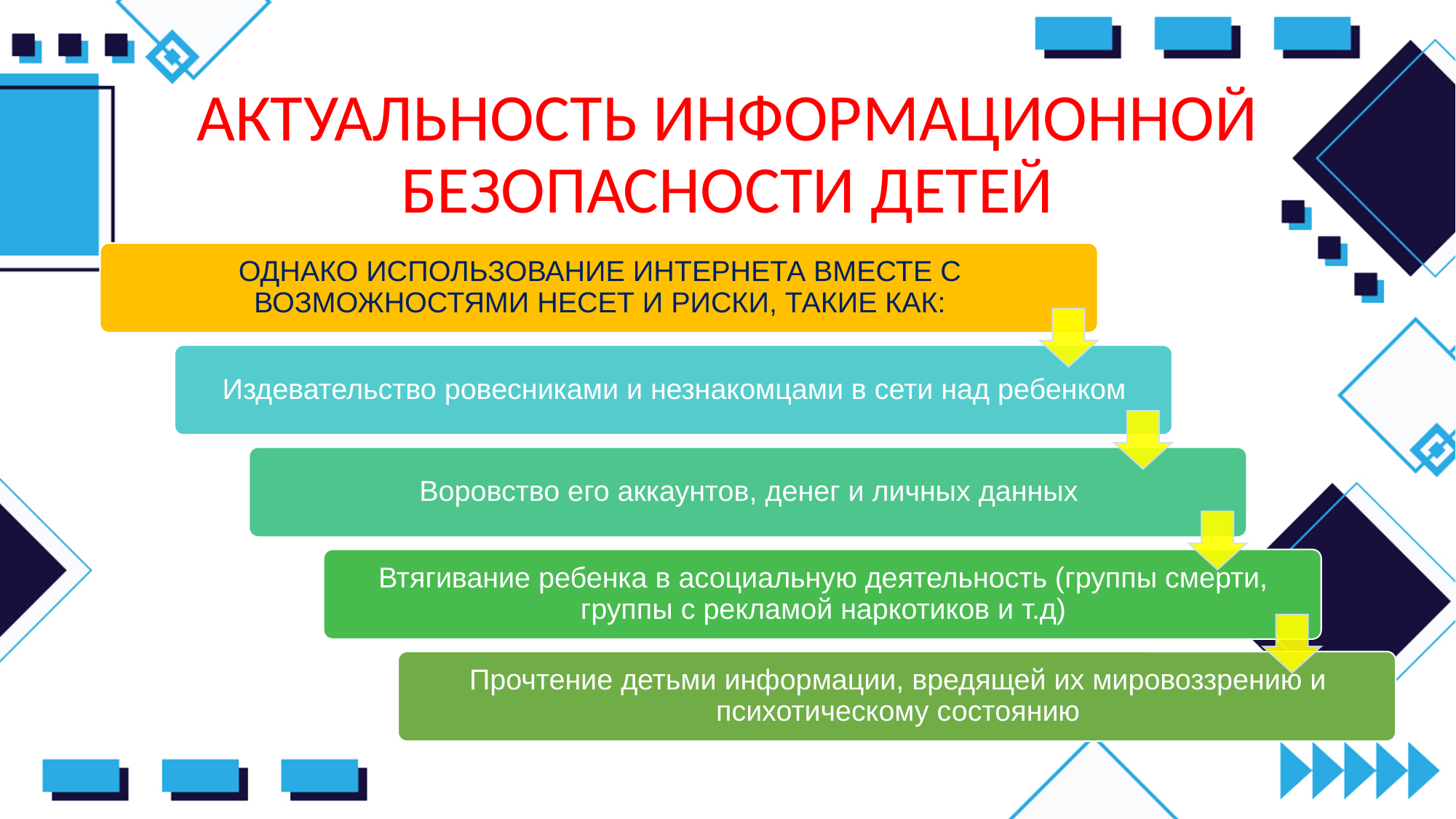

# АКТУАЛЬНОСТЬ ИНФОРМАЦИОННОЙ БЕЗОПАСНОСТИ ДЕТЕЙ
ОДНАКО ИСПОЛЬЗОВАНИЕ ИНТЕРНЕТА ВМЕСТЕ С ВОЗМОЖНОСТЯМИ НЕСЕТ И РИСКИ, ТАКИЕ КАК:
Издевательство ровесниками и незнакомцами в сети над ребенком
Воровство его аккаунтов, денег и личных данных
Втягивание ребенка в асоциальную деятельность (группы смерти, группы с рекламой наркотиков и т.д)
Прочтение детьми информации, вредящей их мировоззрению и психотическому состоянию